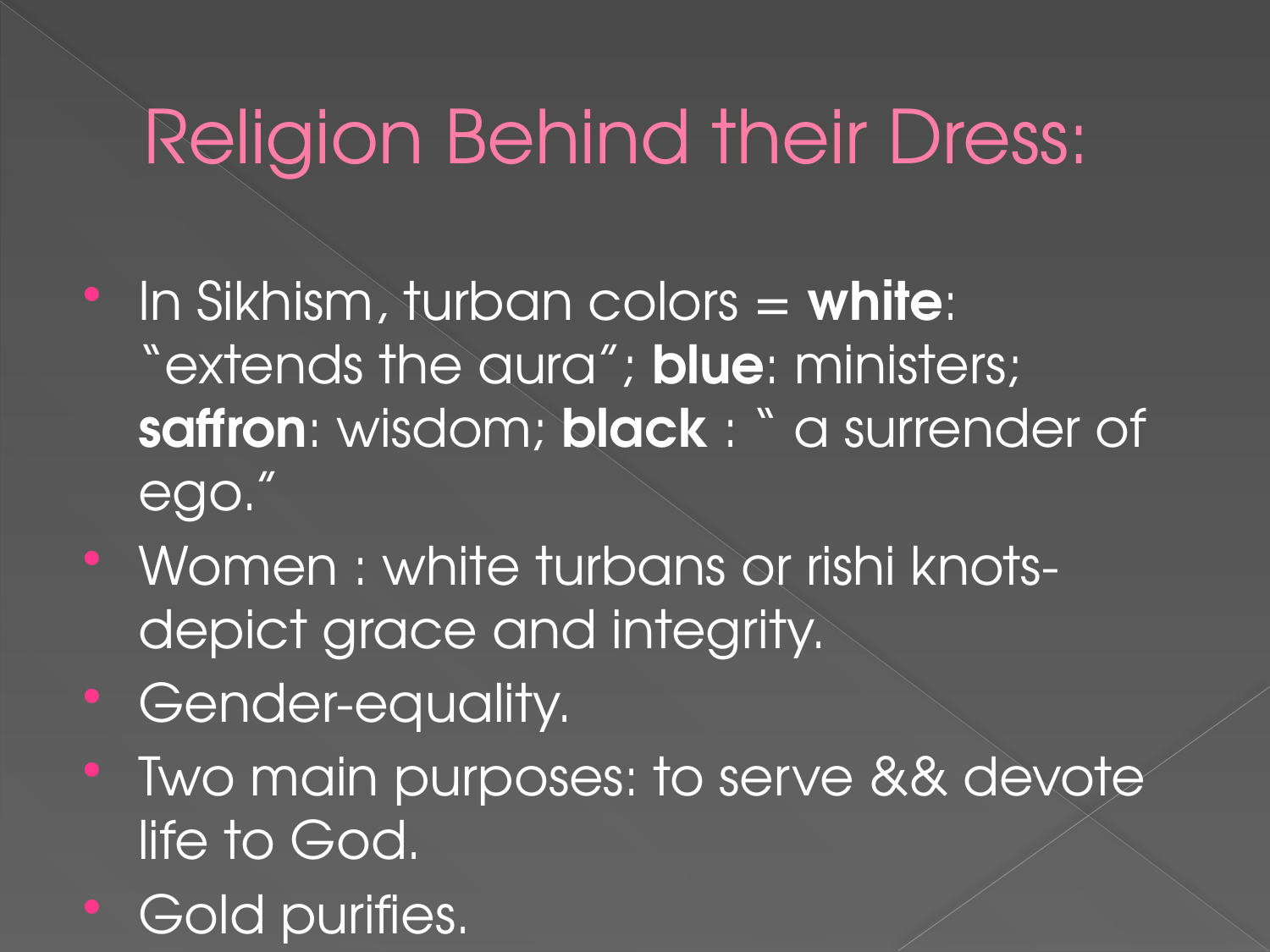

# Religion Behind their Dress:
In Sikhism, turban colors = white: “extends the aura”; blue: ministers;  saffron: wisdom; black : “ a surrender of ego.”
Women : white turbans or rishi knots-depict grace and integrity.
Gender-equality.
Two main purposes: to serve && devote life to God.
Gold purifies.